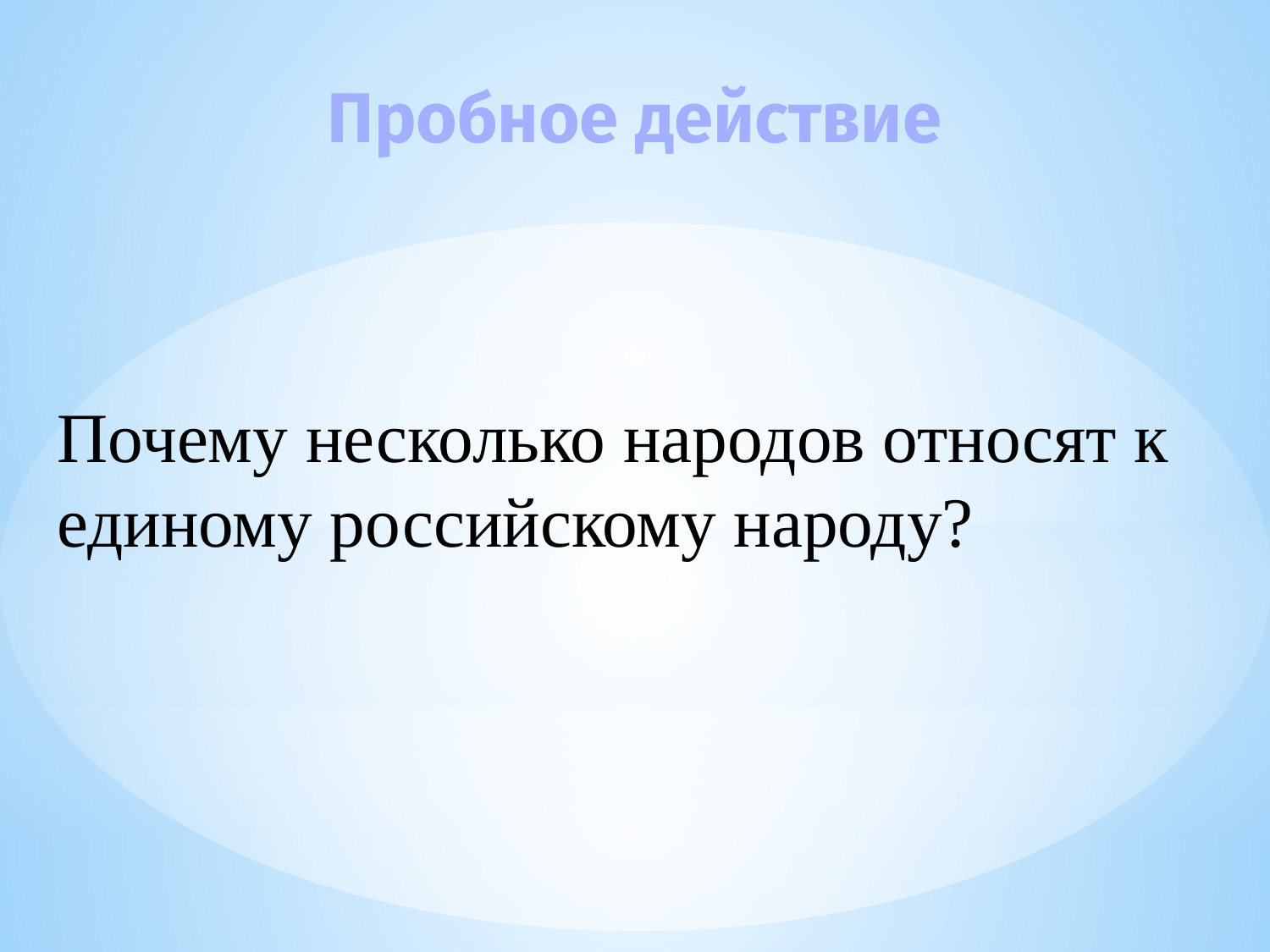

Пробное действие
Почему несколько народов относят к единому российскому народу?